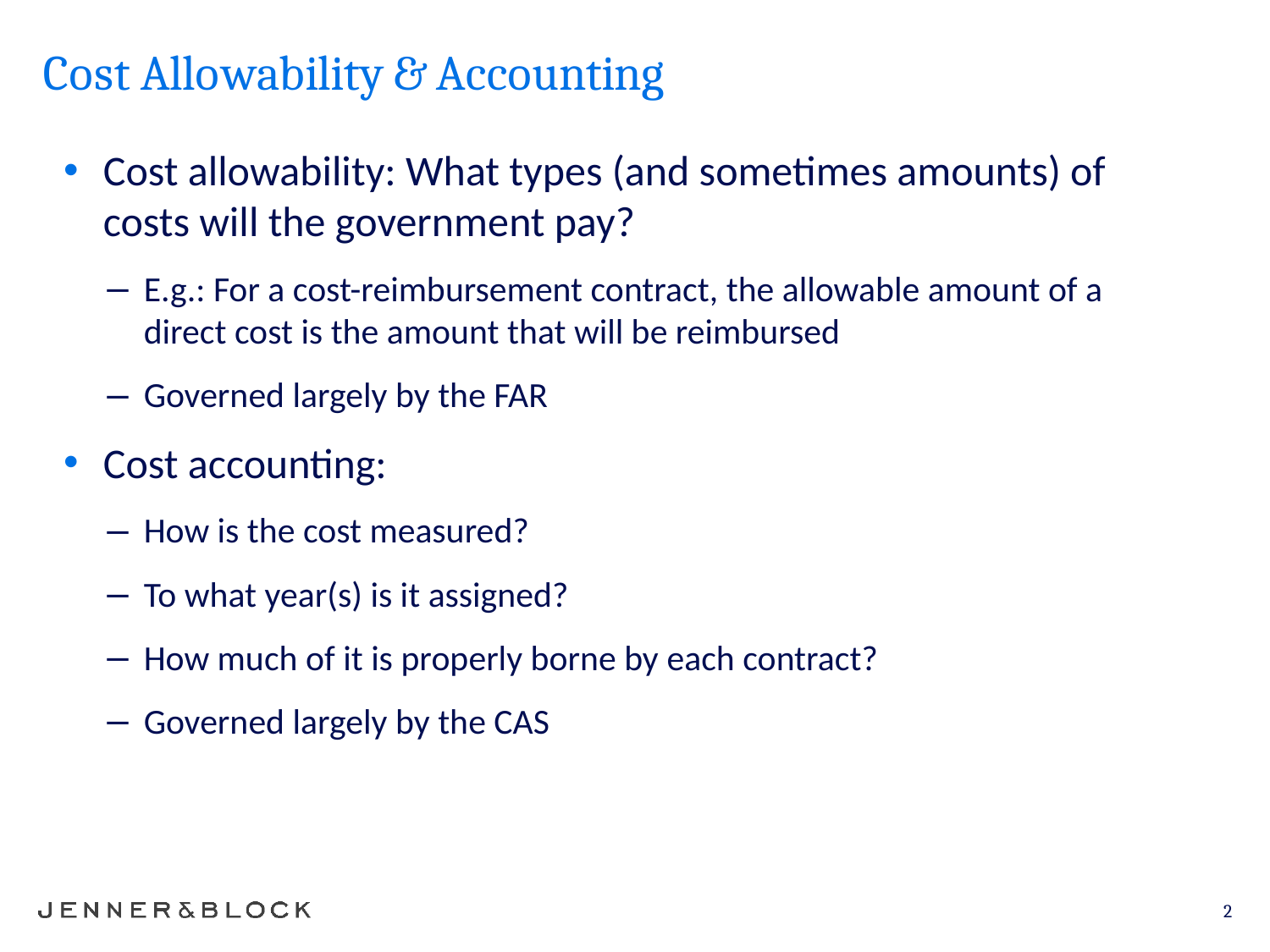

# Cost Allowability & Accounting
Cost allowability: What types (and sometimes amounts) of costs will the government pay?
E.g.: For a cost-reimbursement contract, the allowable amount of a direct cost is the amount that will be reimbursed
Governed largely by the FAR
Cost accounting:
How is the cost measured?
To what year(s) is it assigned?
How much of it is properly borne by each contract?
Governed largely by the CAS